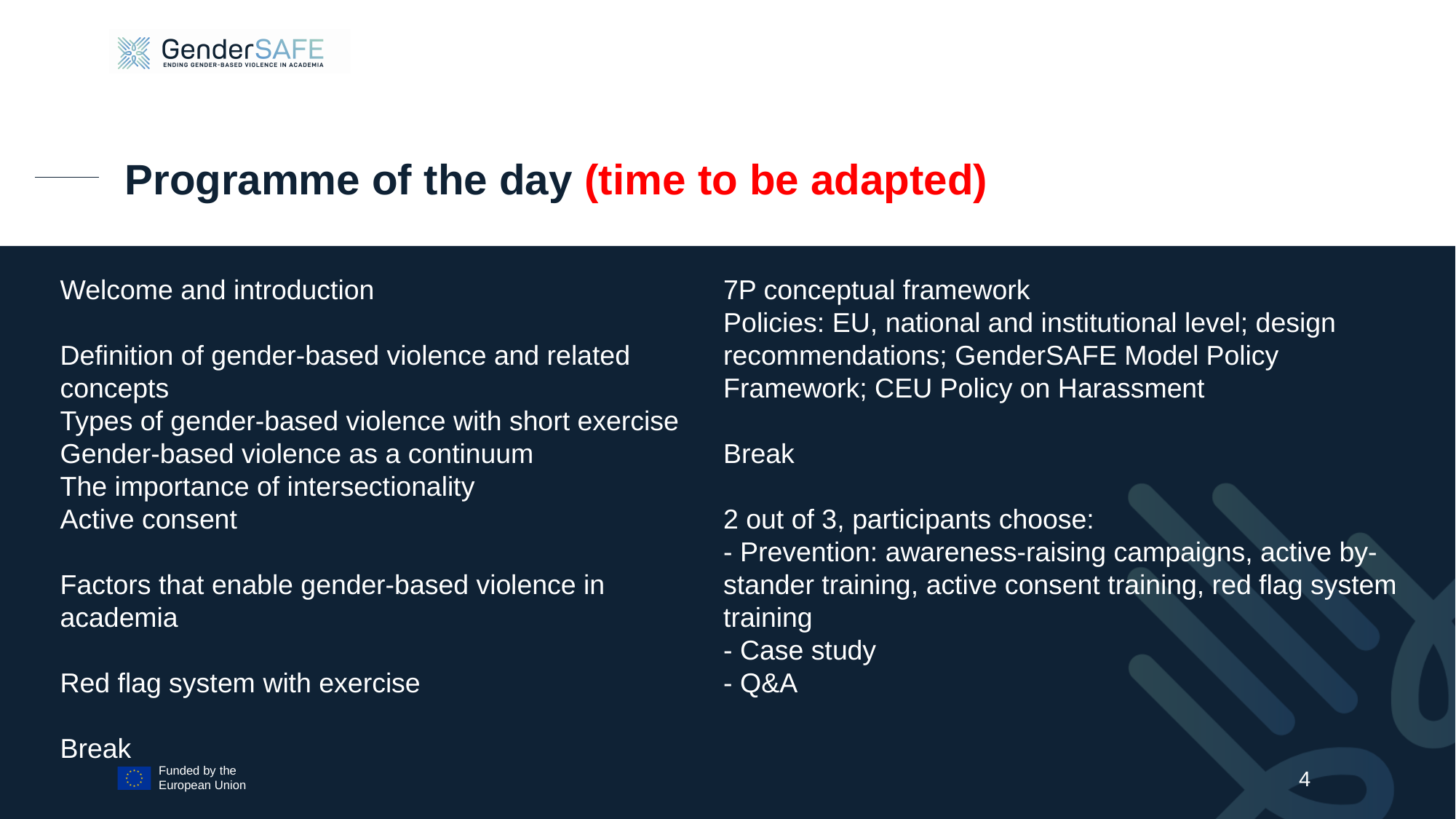

Programme of the day (time to be adapted)

7P conceptual framework​
Policies: EU, national and institutional level; design recommendations; GenderSAFE Model Policy Framework; CEU Policy on Harassment​
​
Break​
​
2 out of 3, participants choose:​
- Prevention: awareness-raising campaigns, active by-stander training, active consent training, red flag system training​
- Case study​
- Q&A​
​

Welcome and introduction​
​
Definition of gender-based violence and related concepts ​
​Types of gender-based violence with short exercise​
​Gender-based violence as a continuum​
The importance of intersectionality
Active consent ​
​
Factors that enable gender-based violence in academia​
​
Red flag system with exercise​
​
Break​